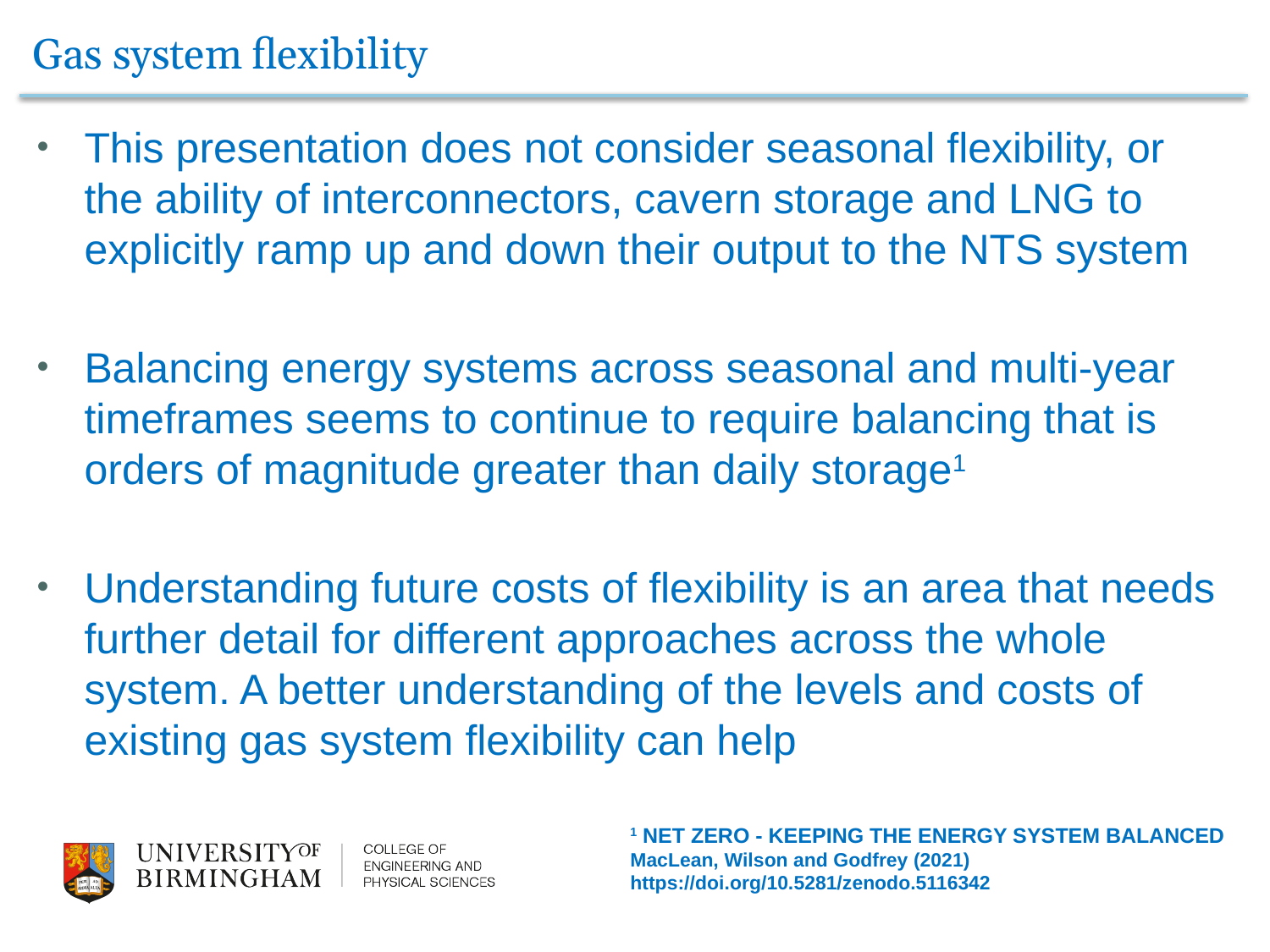

# Gas system flexibility
This presentation does not consider seasonal flexibility, or the ability of interconnectors, cavern storage and LNG to explicitly ramp up and down their output to the NTS system

Balancing energy systems across seasonal and multi-year timeframes seems to continue to require balancing that is orders of magnitude greater than daily storage1

Understanding future costs of flexibility is an area that needs further detail for different approaches across the whole system. A better understanding of the levels and costs of existing gas system flexibility can help
1 NET ZERO - KEEPING THE ENERGY SYSTEM BALANCED
MacLean, Wilson and Godfrey (2021)
https://doi.org/10.5281/zenodo.5116342